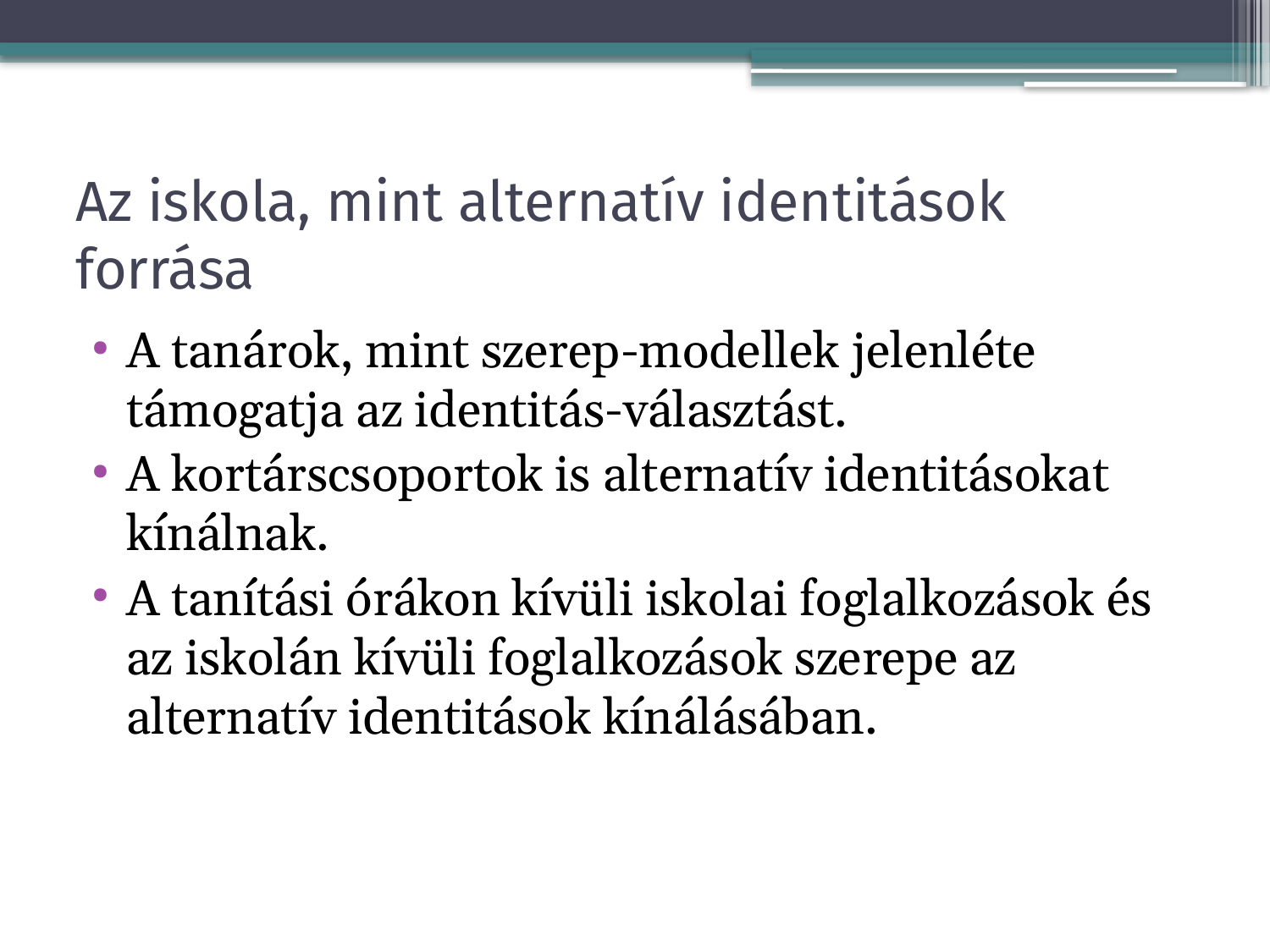

# Az iskola, mint alternatív identitások forrása
A tanárok, mint szerep-modellek jelenléte támogatja az identitás-választást.
A kortárscsoportok is alternatív identitásokat kínálnak.
A tanítási órákon kívüli iskolai foglalkozások és az iskolán kívüli foglalkozások szerepe az alternatív identitások kínálásában.